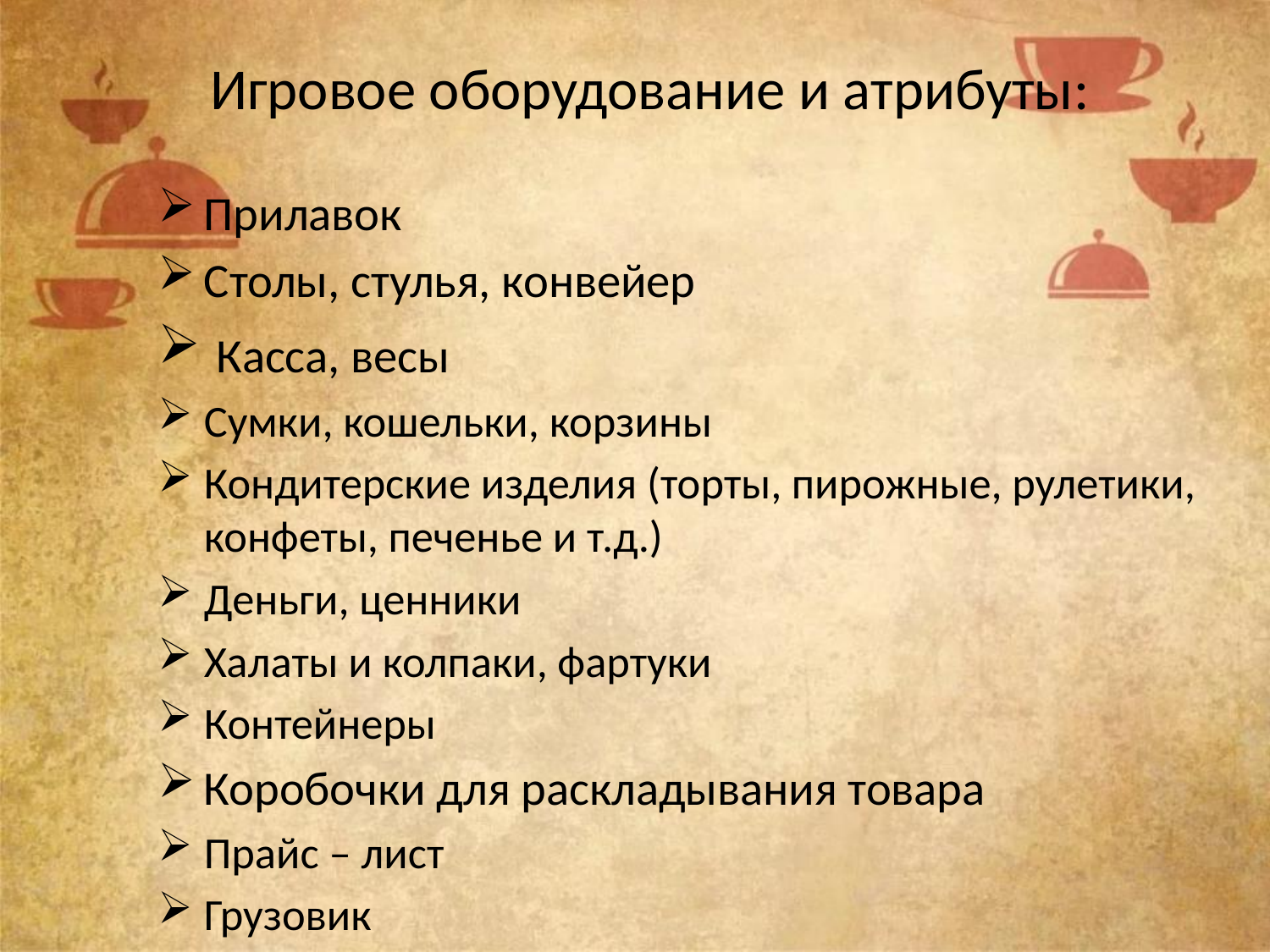

# Игровое оборудование и атрибуты:
Прилавок
Столы, стулья, конвейер
 Касса, весы
Сумки, кошельки, корзины
Кондитерские изделия (торты, пирожные, рулетики, конфеты, печенье и т.д.)
Деньги, ценники
Халаты и колпаки, фартуки
Контейнеры
Коробочки для раскладывания товара
Прайс – лист
Грузовик